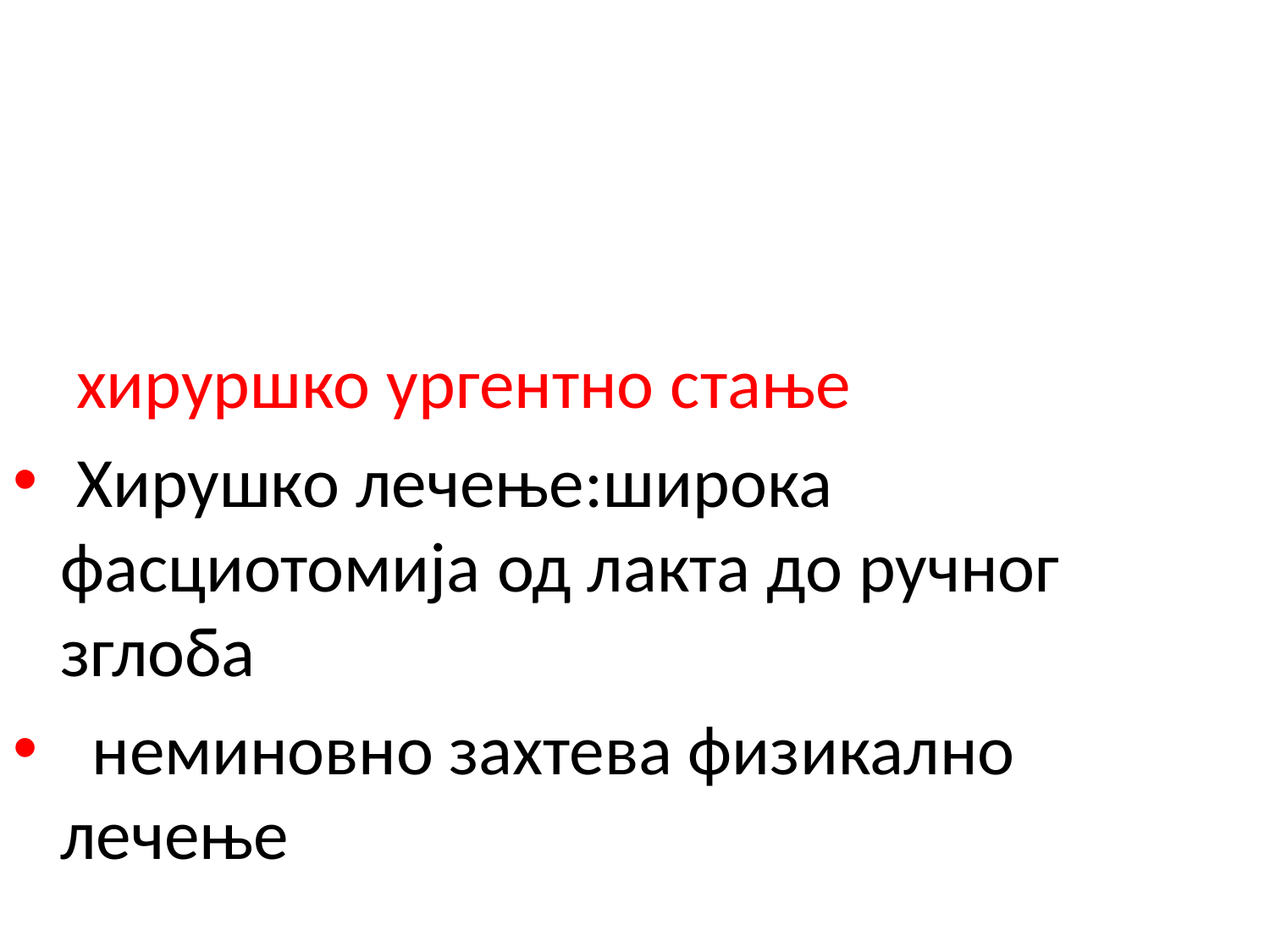

#

    хируршко ургентно стање
 Хирушко лечење:широка фасциотомија од лакта до ручног зглоба
  неминовно захтева физикално лечење